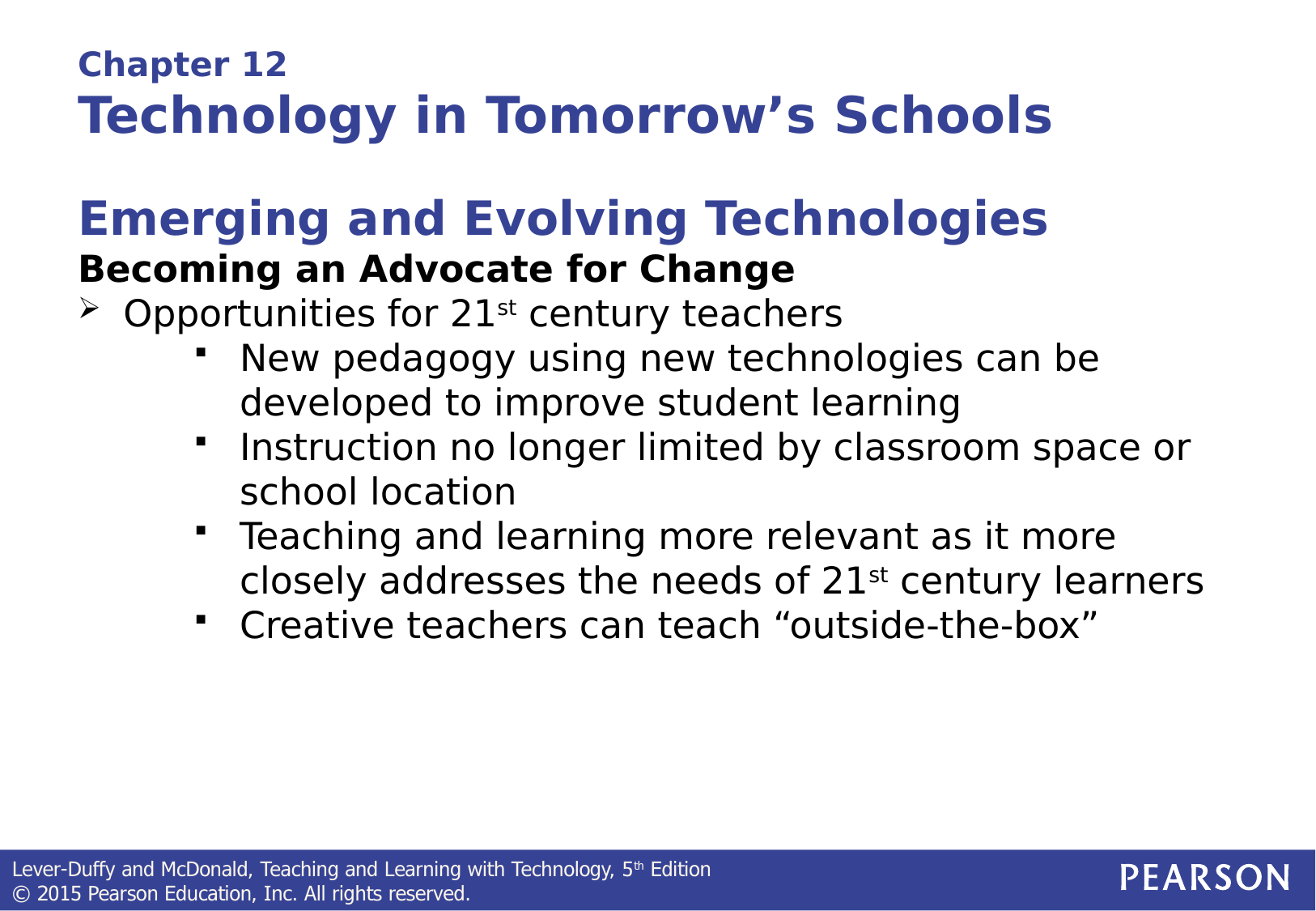

# Chapter 12 Technology in Tomorrow’s Schools
Emerging and Evolving Technologies
Becoming an Advocate for Change
Opportunities for 21st century teachers
New pedagogy using new technologies can be developed to improve student learning
Instruction no longer limited by classroom space or school location
Teaching and learning more relevant as it more closely addresses the needs of 21st century learners
Creative teachers can teach “outside-the-box”